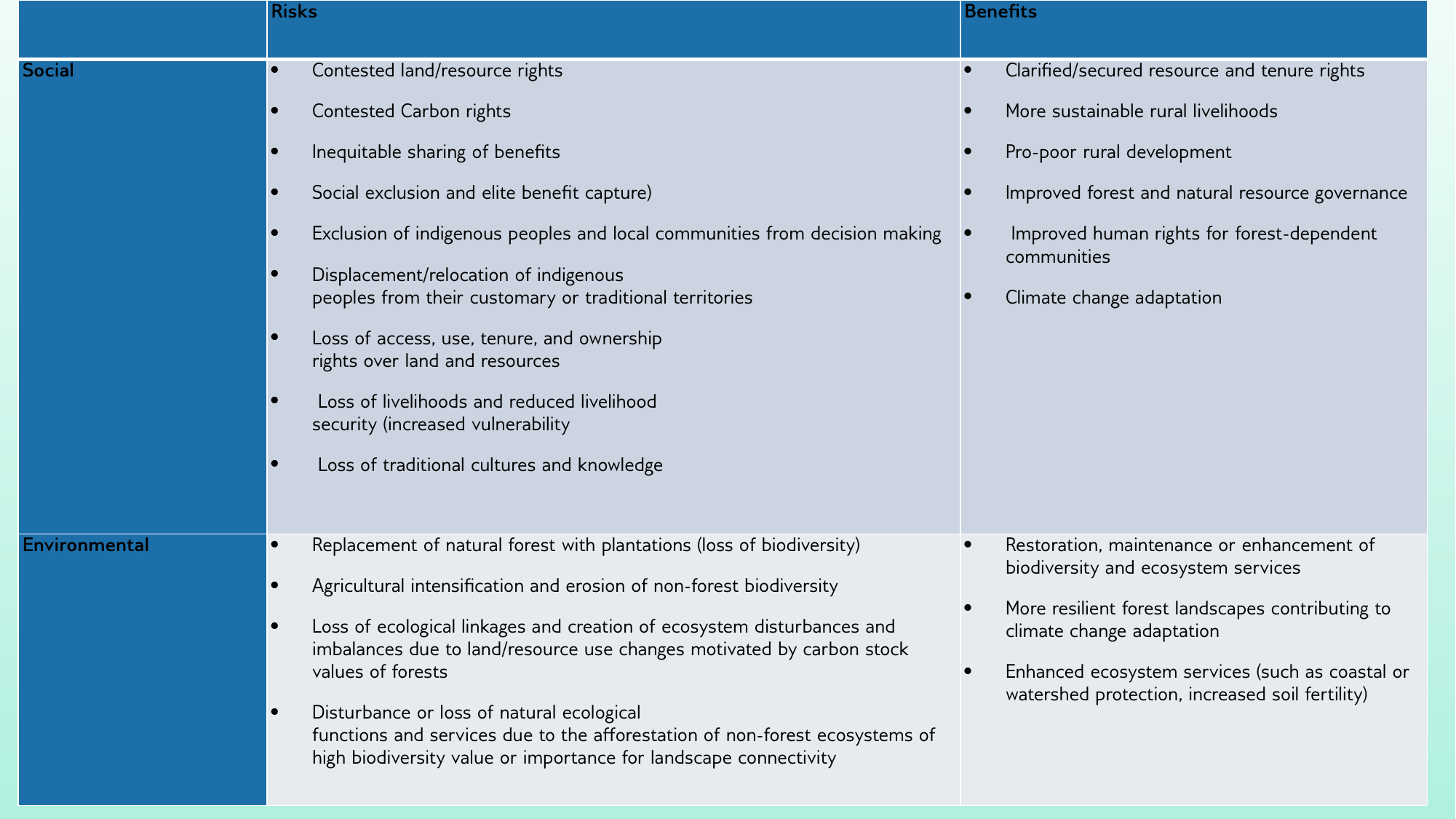

|  | Risks | Benefits |
| --- | --- | --- |
| Social | Contested land/resource rights Contested Carbon rights Inequitable sharing of benefits Social exclusion and elite benefit capture) Exclusion of indigenous peoples and local communities from decision making Displacement/relocation of indigenous peoples from their customary or traditional territories Loss of access, use, tenure, and ownership rights over land and resources Loss of livelihoods and reduced livelihood security (increased vulnerability Loss of traditional cultures and knowledge | Clarified/secured resource and tenure rights More sustainable rural livelihoods Pro-poor rural development Improved forest and natural resource governance Improved human rights for forest-dependent communities Climate change adaptation |
| Environmental | Replacement of natural forest with plantations (loss of biodiversity) Agricultural intensification and erosion of non-forest biodiversity Loss of ecological linkages and creation of ecosystem disturbances and imbalances due to land/resource use changes motivated by carbon stock values of forests Disturbance or loss of natural ecological functions and services due to the afforestation of non-forest ecosystems of high biodiversity value or importance for landscape connectivity | Restoration, maintenance or enhancement of biodiversity and ecosystem services More resilient forest landscapes contributing to climate change adaptation Enhanced ecosystem services (such as coastal or watershed protection, increased soil fertility) |